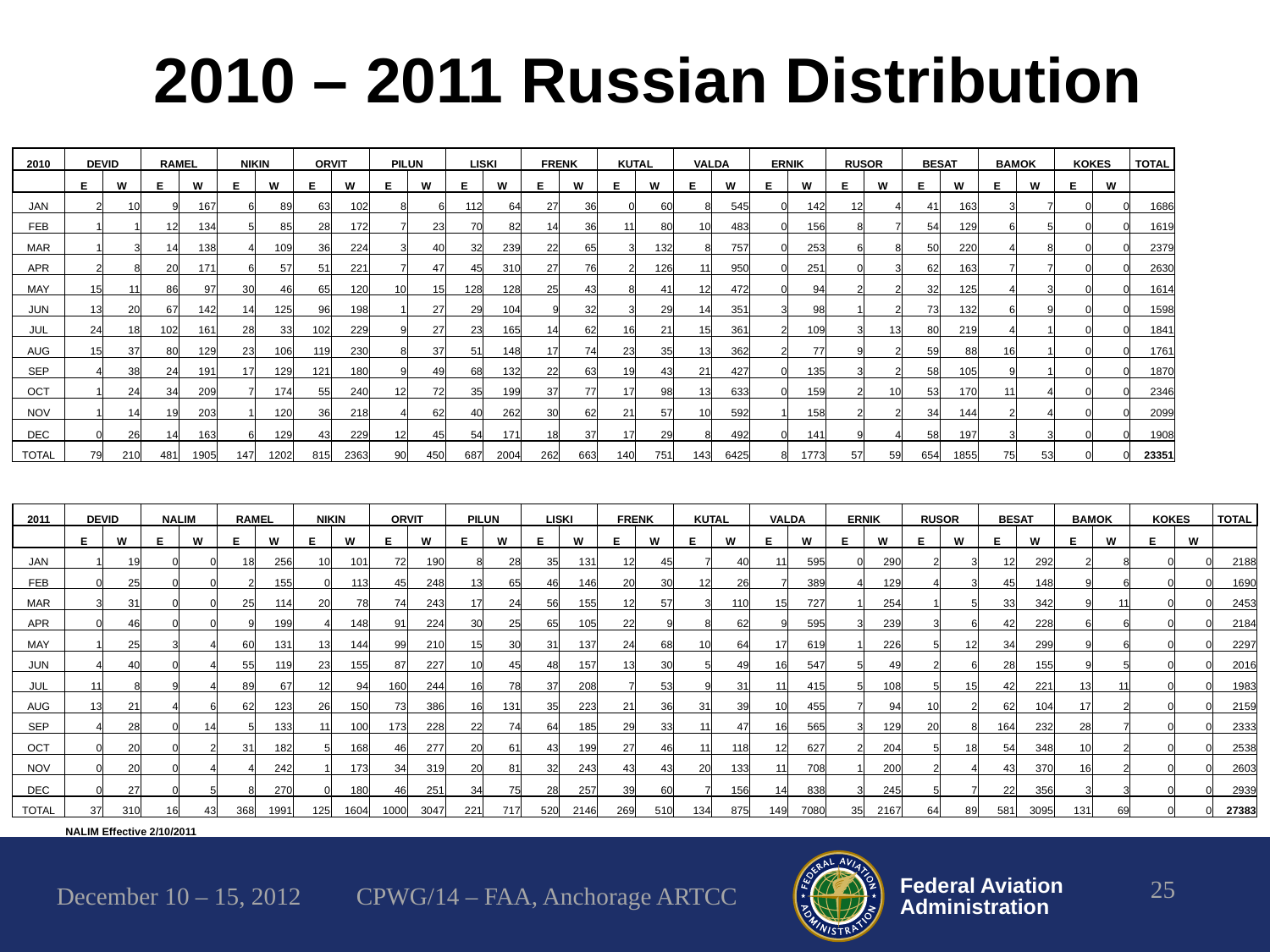

# 2010 – 2011 Russian Distribution

| 2010 | DEVID |  | RAMEL |  | NIKIN |  | ORVIT |  | PILUN |  | LISKI |  | FRENK |  | KUTAL |  | VALDA |  | ERNIK |  | RUSOR |  | BESAT |  | BAMOK |  | KOKES |  | TOTAL |  |  |
| --- | --- | --- | --- | --- | --- | --- | --- | --- | --- | --- | --- | --- | --- | --- | --- | --- | --- | --- | --- | --- | --- | --- | --- | --- | --- | --- | --- | --- | --- | --- | --- |
|  | E | W | E | W | E | W | E | W | E | W | E | W | E | W | E | W | E | W | E | W | E | W | E | W | E | W | E | W |  |  |  |
| JAN | 2 | 10 | 9 | 167 | 6 | 89 | 63 | 102 | 8 | 6 | 112 | 64 | 27 | 36 | 0 | 60 | 8 | 545 | 0 | 142 | 12 | 4 | 41 | 163 | 3 | 7 | 0 | 0 | 1686 |  |  |
| FEB | 1 | 1 | 12 | 134 | 5 | 85 | 28 | 172 | 7 | 23 | 70 | 82 | 14 | 36 | 11 | 80 | 10 | 483 | 0 | 156 | 8 | 7 | 54 | 129 | 6 | 5 | 0 | 0 | 1619 |  |  |
| MAR | 1 | 3 | 14 | 138 | 4 | 109 | 36 | 224 | 3 | 40 | 32 | 239 | 22 | 65 | 3 | 132 | 8 | 757 | 0 | 253 | 6 | 8 | 50 | 220 | 4 | 8 | 0 | 0 | 2379 |  |  |
| APR | 2 | 8 | 20 | 171 | 6 | 57 | 51 | 221 | 7 | 47 | 45 | 310 | 27 | 76 | 2 | 126 | 11 | 950 | 0 | 251 | 0 | 3 | 62 | 163 | 7 | 7 | 0 | 0 | 2630 |  |  |
| MAY | 15 | 11 | 86 | 97 | 30 | 46 | 65 | 120 | 10 | 15 | 128 | 128 | 25 | 43 | 8 | 41 | 12 | 472 | 0 | 94 | 2 | 2 | 32 | 125 | 4 | 3 | 0 | 0 | 1614 |  |  |
| JUN | 13 | 20 | 67 | 142 | 14 | 125 | 96 | 198 | 1 | 27 | 29 | 104 | 9 | 32 | 3 | 29 | 14 | 351 | 3 | 98 | 1 | 2 | 73 | 132 | 6 | 9 | 0 | 0 | 1598 |  |  |
| JUL | 24 | 18 | 102 | 161 | 28 | 33 | 102 | 229 | 9 | 27 | 23 | 165 | 14 | 62 | 16 | 21 | 15 | 361 | 2 | 109 | 3 | 13 | 80 | 219 | 4 | 1 | 0 | 0 | 1841 |  |  |
| AUG | 15 | 37 | 80 | 129 | 23 | 106 | 119 | 230 | 8 | 37 | 51 | 148 | 17 | 74 | 23 | 35 | 13 | 362 | 2 | 77 | 9 | 2 | 59 | 88 | 16 | 1 | 0 | 0 | 1761 |  |  |
| SEP | 4 | 38 | 24 | 191 | 17 | 129 | 121 | 180 | 9 | 49 | 68 | 132 | 22 | 63 | 19 | 43 | 21 | 427 | 0 | 135 | 3 | 2 | 58 | 105 | 9 | 1 | 0 | 0 | 1870 |  |  |
| OCT | 1 | 24 | 34 | 209 | 7 | 174 | 55 | 240 | 12 | 72 | 35 | 199 | 37 | 77 | 17 | 98 | 13 | 633 | 0 | 159 | 2 | 10 | 53 | 170 | 11 | 4 | 0 | 0 | 2346 |  |  |
| NOV | 1 | 14 | 19 | 203 | 1 | 120 | 36 | 218 | 4 | 62 | 40 | 262 | 30 | 62 | 21 | 57 | 10 | 592 | 1 | 158 | 2 | 2 | 34 | 144 | 2 | 4 | 0 | 0 | 2099 |  |  |
| DEC | 0 | 26 | 14 | 163 | 6 | 129 | 43 | 229 | 12 | 45 | 54 | 171 | 18 | 37 | 17 | 29 | 8 | 492 | 0 | 141 | 9 | 4 | 58 | 197 | 3 | 3 | 0 | 0 | 1908 |  |  |
| TOTAL | 79 | 210 | 481 | 1905 | 147 | 1202 | 815 | 2363 | 90 | 450 | 687 | 2004 | 262 | 663 | 140 | 751 | 143 | 6425 | 8 | 1773 | 57 | 59 | 654 | 1855 | 75 | 53 | 0 | 0 | 23351 |  |  |
|  |  |  |  |  |  |  |  |  |  |  |  |  |  |  |  |  |  |  |  |  |  |  |  |  |  |  |  |  |  |  |  |
|  |  |  |  |  |  |  |  |  |  |  |  |  |  |  |  |  |  |  |  |  |  |  |  |  |  |  |  |  |  |  |  |
| 2011 | DEVID |  | NALIM |  | RAMEL |  | NIKIN |  | ORVIT |  | PILUN |  | LISKI |  | FRENK |  | KUTAL |  | VALDA |  | ERNIK |  | RUSOR |  | BESAT |  | BAMOK |  | KOKES |  | TOTAL |
|  | E | W | E | W | E | W | E | W | E | W | E | W | E | W | E | W | E | W | E | W | E | W | E | W | E | W | E | W | E | W |  |
| JAN | 1 | 19 | 0 | 0 | 18 | 256 | 10 | 101 | 72 | 190 | 8 | 28 | 35 | 131 | 12 | 45 | 7 | 40 | 11 | 595 | 0 | 290 | 2 | 3 | 12 | 292 | 2 | 8 | 0 | 0 | 2188 |
| FEB | 0 | 25 | 0 | 0 | 2 | 155 | 0 | 113 | 45 | 248 | 13 | 65 | 46 | 146 | 20 | 30 | 12 | 26 | 7 | 389 | 4 | 129 | 4 | 3 | 45 | 148 | 9 | 6 | 0 | 0 | 1690 |
| MAR | 3 | 31 | 0 | 0 | 25 | 114 | 20 | 78 | 74 | 243 | 17 | 24 | 56 | 155 | 12 | 57 | 3 | 110 | 15 | 727 | 1 | 254 | 1 | 5 | 33 | 342 | 9 | 11 | 0 | 0 | 2453 |
| APR | 0 | 46 | 0 | 0 | 9 | 199 | 4 | 148 | 91 | 224 | 30 | 25 | 65 | 105 | 22 | 9 | 8 | 62 | 9 | 595 | 3 | 239 | 3 | 6 | 42 | 228 | 6 | 6 | 0 | 0 | 2184 |
| MAY | 1 | 25 | 3 | 4 | 60 | 131 | 13 | 144 | 99 | 210 | 15 | 30 | 31 | 137 | 24 | 68 | 10 | 64 | 17 | 619 | 1 | 226 | 5 | 12 | 34 | 299 | 9 | 6 | 0 | 0 | 2297 |
| JUN | 4 | 40 | 0 | 4 | 55 | 119 | 23 | 155 | 87 | 227 | 10 | 45 | 48 | 157 | 13 | 30 | 5 | 49 | 16 | 547 | 5 | 49 | 2 | 6 | 28 | 155 | 9 | 5 | 0 | 0 | 2016 |
| JUL | 11 | 8 | 9 | 4 | 89 | 67 | 12 | 94 | 160 | 244 | 16 | 78 | 37 | 208 | 7 | 53 | 9 | 31 | 11 | 415 | 5 | 108 | 5 | 15 | 42 | 221 | 13 | 11 | 0 | 0 | 1983 |
| AUG | 13 | 21 | 4 | 6 | 62 | 123 | 26 | 150 | 73 | 386 | 16 | 131 | 35 | 223 | 21 | 36 | 31 | 39 | 10 | 455 | 7 | 94 | 10 | 2 | 62 | 104 | 17 | 2 | 0 | 0 | 2159 |
| SEP | 4 | 28 | 0 | 14 | 5 | 133 | 11 | 100 | 173 | 228 | 22 | 74 | 64 | 185 | 29 | 33 | 11 | 47 | 16 | 565 | 3 | 129 | 20 | 8 | 164 | 232 | 28 | 7 | 0 | 0 | 2333 |
| OCT | 0 | 20 | 0 | 2 | 31 | 182 | 5 | 168 | 46 | 277 | 20 | 61 | 43 | 199 | 27 | 46 | 11 | 118 | 12 | 627 | 2 | 204 | 5 | 18 | 54 | 348 | 10 | 2 | 0 | 0 | 2538 |
| NOV | 0 | 20 | 0 | 4 | 4 | 242 | 1 | 173 | 34 | 319 | 20 | 81 | 32 | 243 | 43 | 43 | 20 | 133 | 11 | 708 | 1 | 200 | 2 | 4 | 43 | 370 | 16 | 2 | 0 | 0 | 2603 |
| DEC | 0 | 27 | 0 | 5 | 8 | 270 | 0 | 180 | 46 | 251 | 34 | 75 | 28 | 257 | 39 | 60 | 7 | 156 | 14 | 838 | 3 | 245 | 5 | 7 | 22 | 356 | 3 | 3 | 0 | 0 | 2939 |
| TOTAL | 37 | 310 | 16 | 43 | 368 | 1991 | 125 | 1604 | 1000 | 3047 | 221 | 717 | 520 | 2146 | 269 | 510 | 134 | 875 | 149 | 7080 | 35 | 2167 | 64 | 89 | 581 | 3095 | 131 | 69 | 0 | 0 | 27383 |
|  | NALIM Effective 2/10/2011 |  |  |  |  |  |  |  |  |  |  |  |  |  |  |  |  |  |  |  |  |  |  |  |  |  |  |  |  |  |  |

25
CPWG/14 – FAA, Anchorage ARTCC
December 10 – 15, 2012